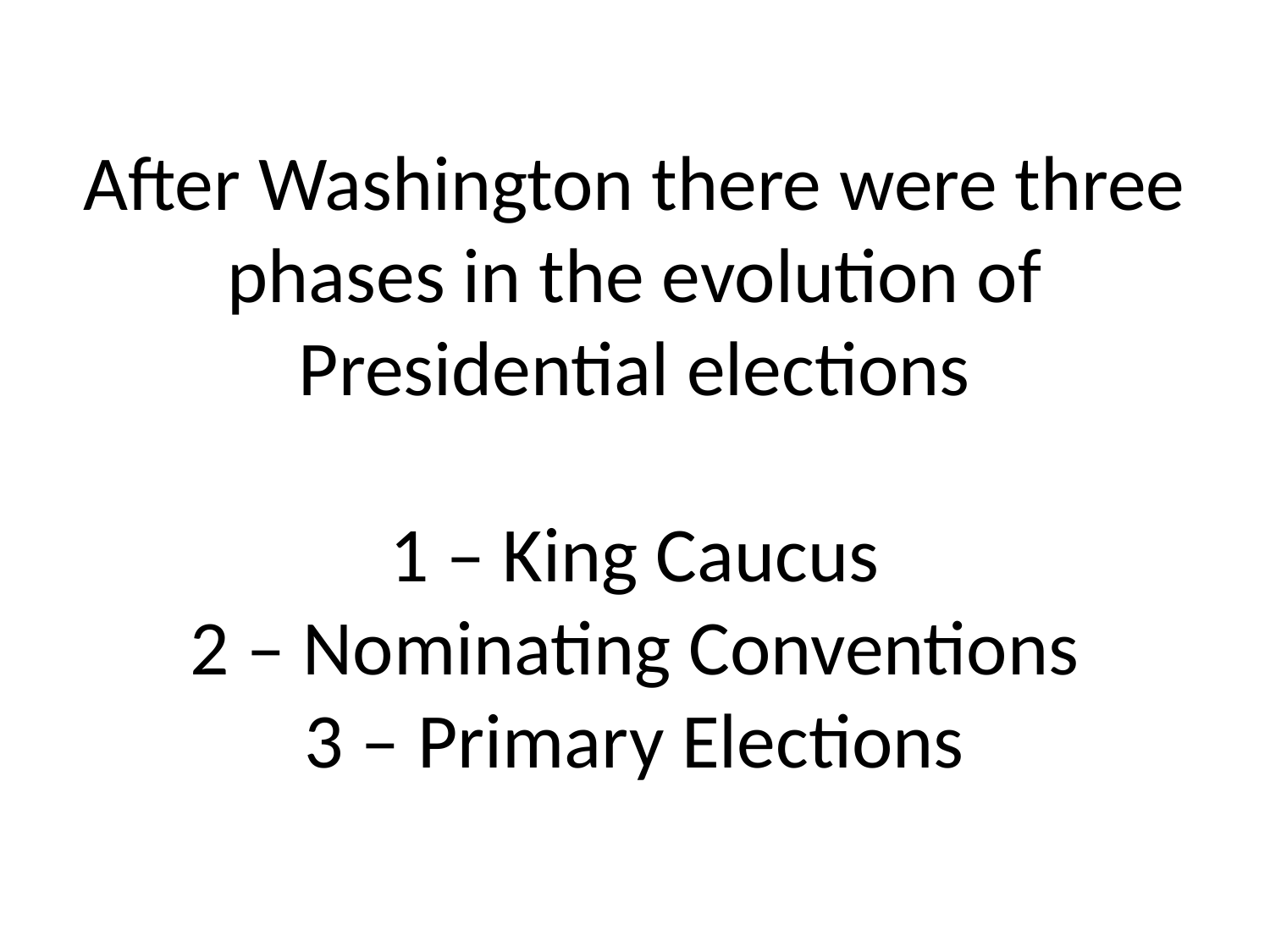

# After Washington there were three phases in the evolution of Presidential elections 1 – King Caucus 2 – Nominating Conventions 3 – Primary Elections